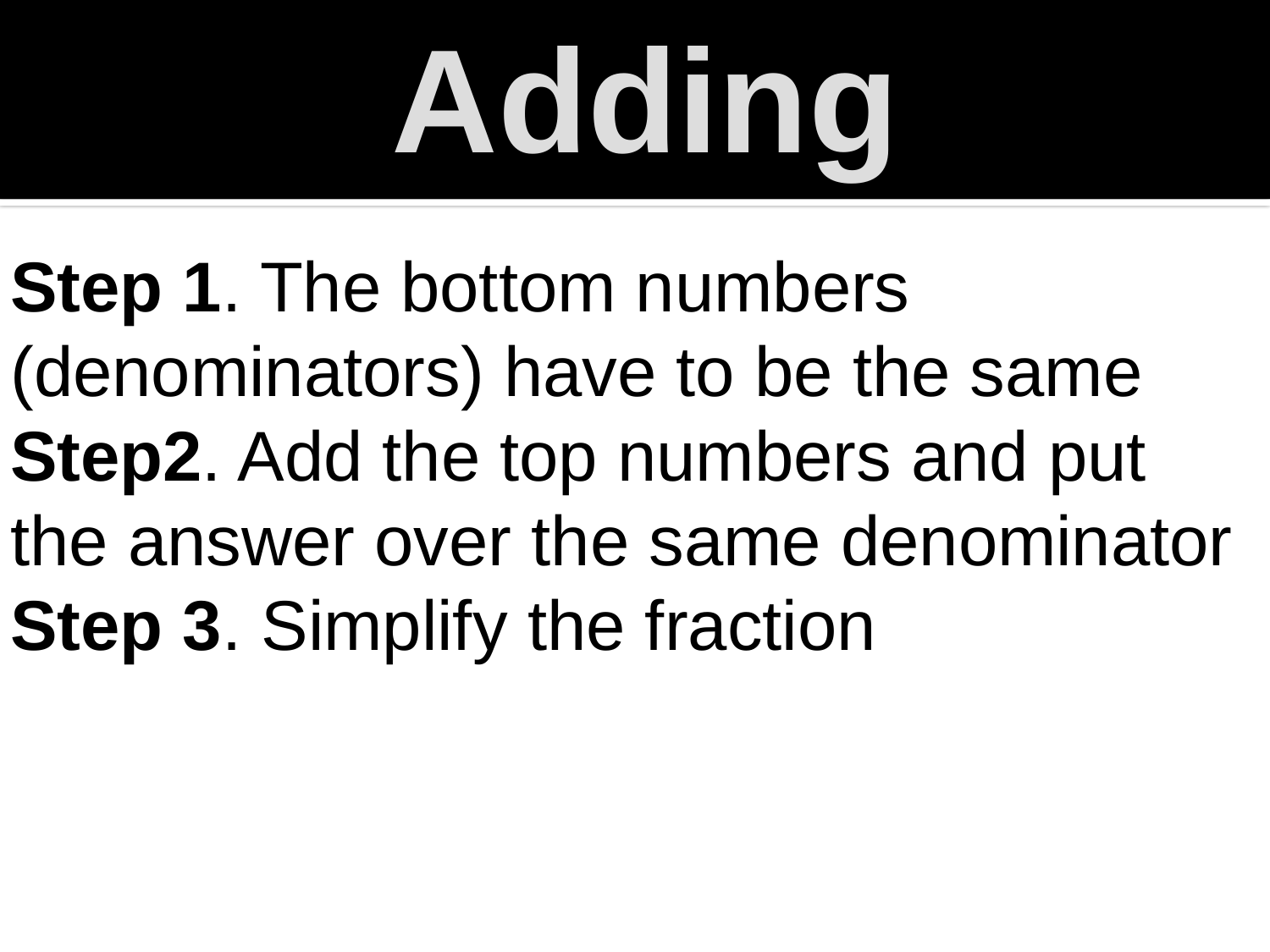

# Adding
Step 1. The bottom numbers (denominators) have to be the same
Step2. Add the top numbers and put the answer over the same denominator
Step 3. Simplify the fraction
|  |  |  |
| --- | --- | --- |
|  |  |  |
|  |  |  |